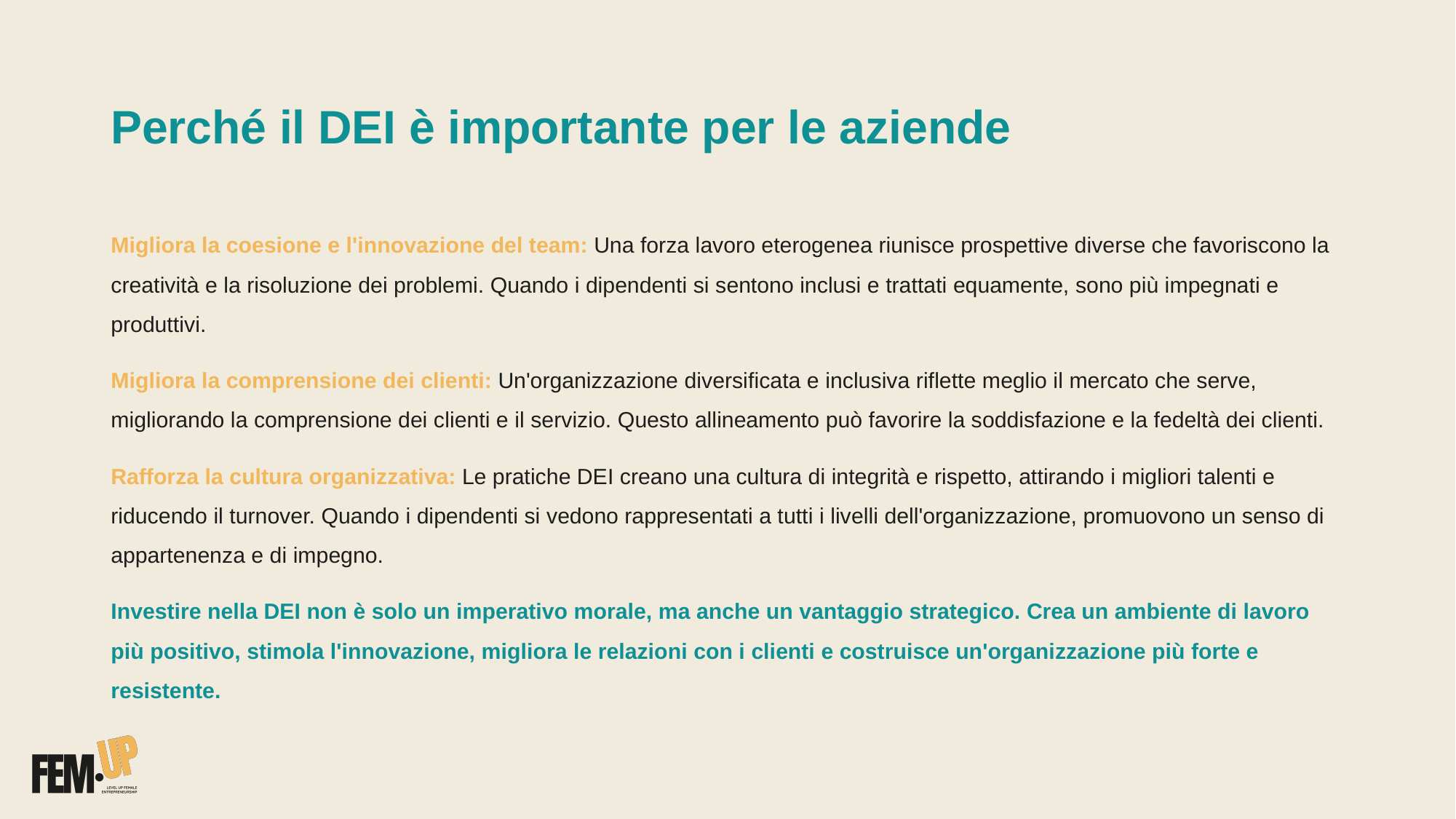

Perché il DEI è importante per le aziende

Migliora la coesione e l'innovazione del team: Una forza lavoro eterogenea riunisce prospettive diverse che favoriscono la creatività e la risoluzione dei problemi. Quando i dipendenti si sentono inclusi e trattati equamente, sono più impegnati e produttivi.
Migliora la comprensione dei clienti: Un'organizzazione diversificata e inclusiva riflette meglio il mercato che serve, migliorando la comprensione dei clienti e il servizio. Questo allineamento può favorire la soddisfazione e la fedeltà dei clienti.
Rafforza la cultura organizzativa: Le pratiche DEI creano una cultura di integrità e rispetto, attirando i migliori talenti e riducendo il turnover. Quando i dipendenti si vedono rappresentati a tutti i livelli dell'organizzazione, promuovono un senso di appartenenza e di impegno.
Investire nella DEI non è solo un imperativo morale, ma anche un vantaggio strategico. Crea un ambiente di lavoro più positivo, stimola l'innovazione, migliora le relazioni con i clienti e costruisce un'organizzazione più forte e resistente.